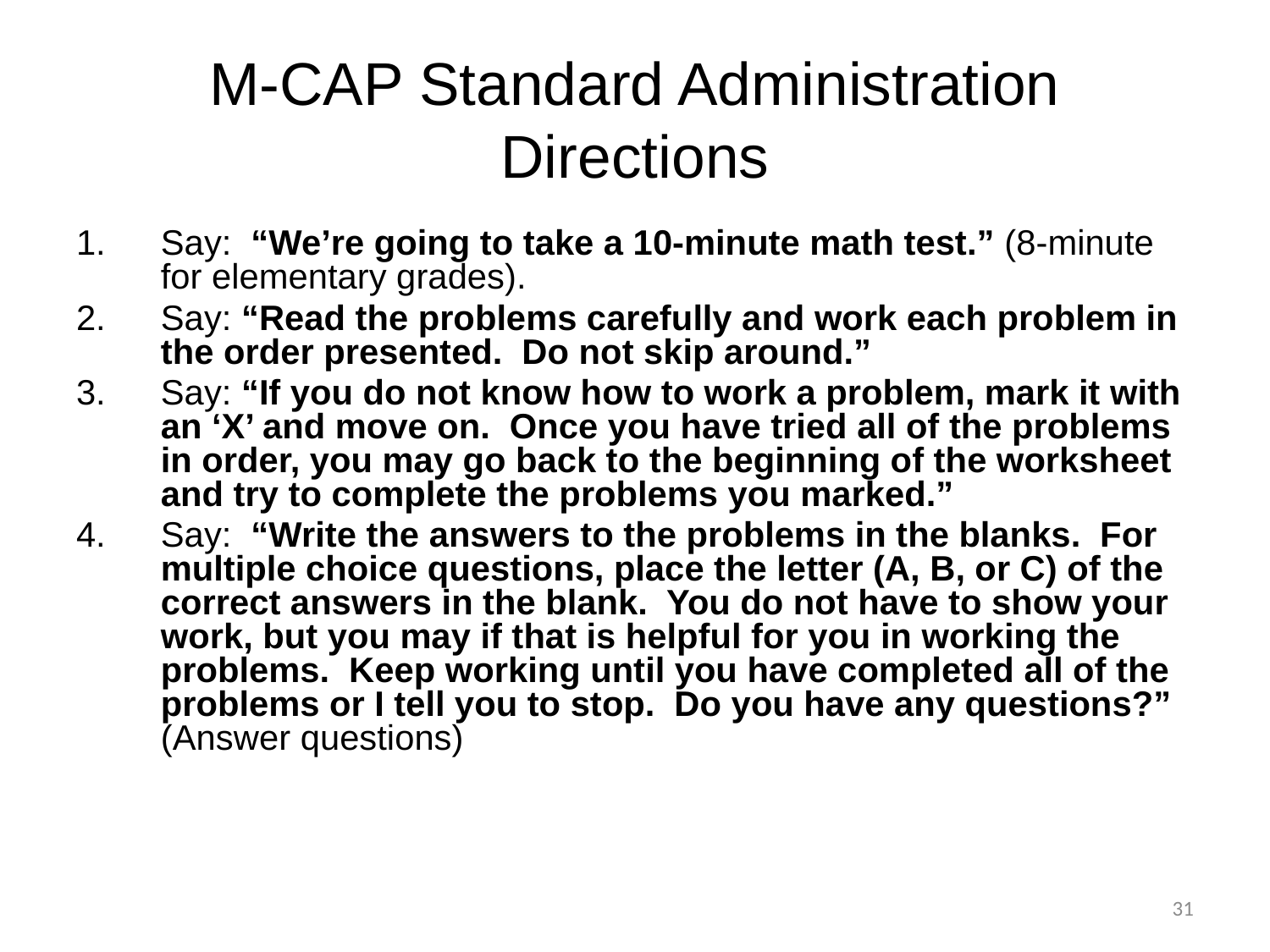

# M-CAP Standard Administration Directions
Say:  “We’re going to take a 10-minute math test.” (8-minute for elementary grades).
Say: “Read the problems carefully and work each problem in the order presented.  Do not skip around.”
Say: “If you do not know how to work a problem, mark it with an ‘X’ and move on.  Once you have tried all of the problems in order, you may go back to the beginning of the worksheet and try to complete the problems you marked.”
Say:  “Write the answers to the problems in the blanks.  For multiple choice questions, place the letter (A, B, or C) of the correct answers in the blank.  You do not have to show your work, but you may if that is helpful for you in working the problems.  Keep working until you have completed all of the problems or I tell you to stop.  Do you have any questions?” (Answer questions)
31